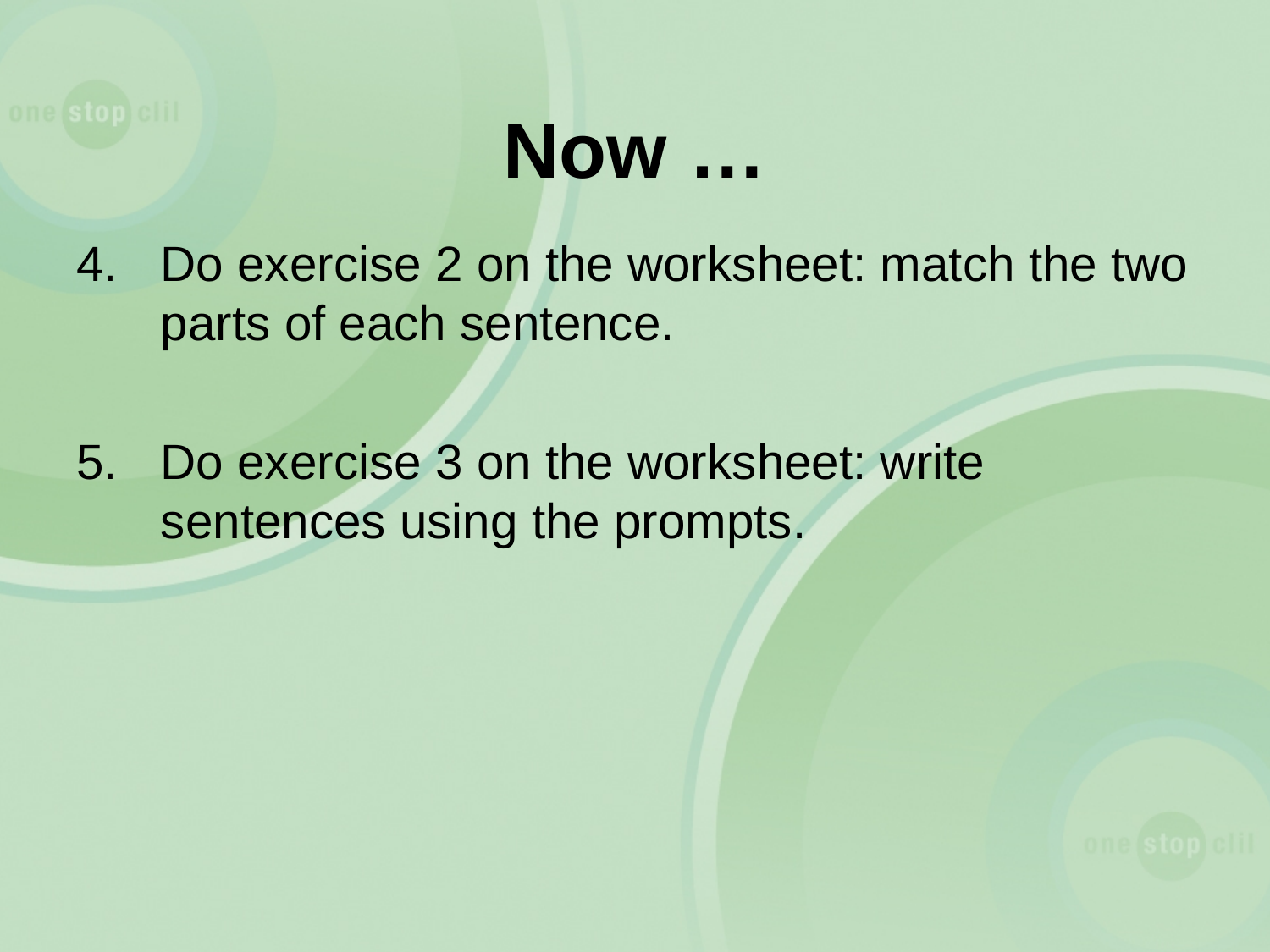

# Now …
Do exercise 2 on the worksheet: match the two parts of each sentence.

5.	Do exercise 3 on the worksheet: write sentences using the prompts.